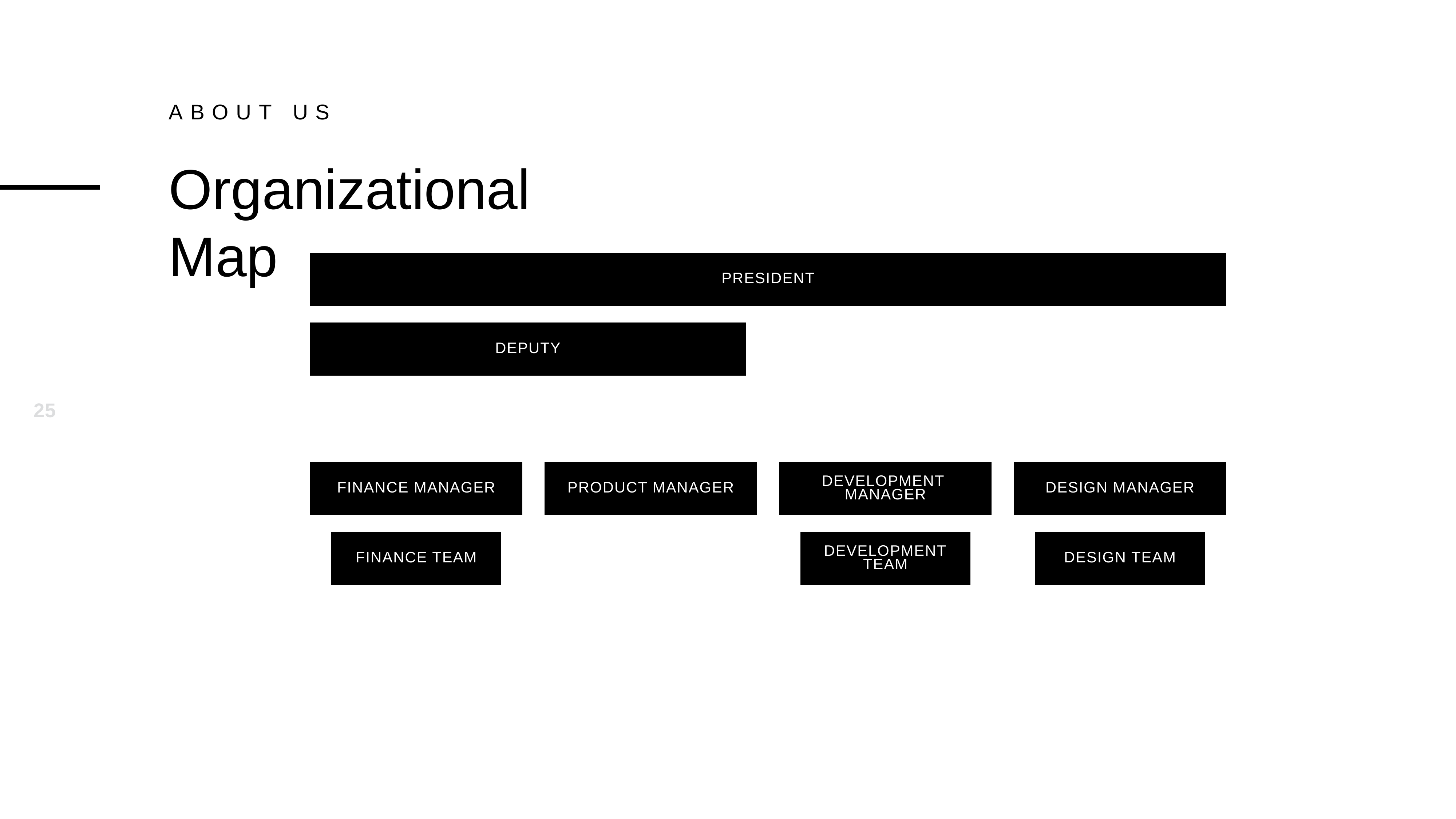

About us
Organizational Map
President
Deputy
Finance Manager
Product Manager
Development
Manager
Design Manager
Development Team
Finance Team
Design Team